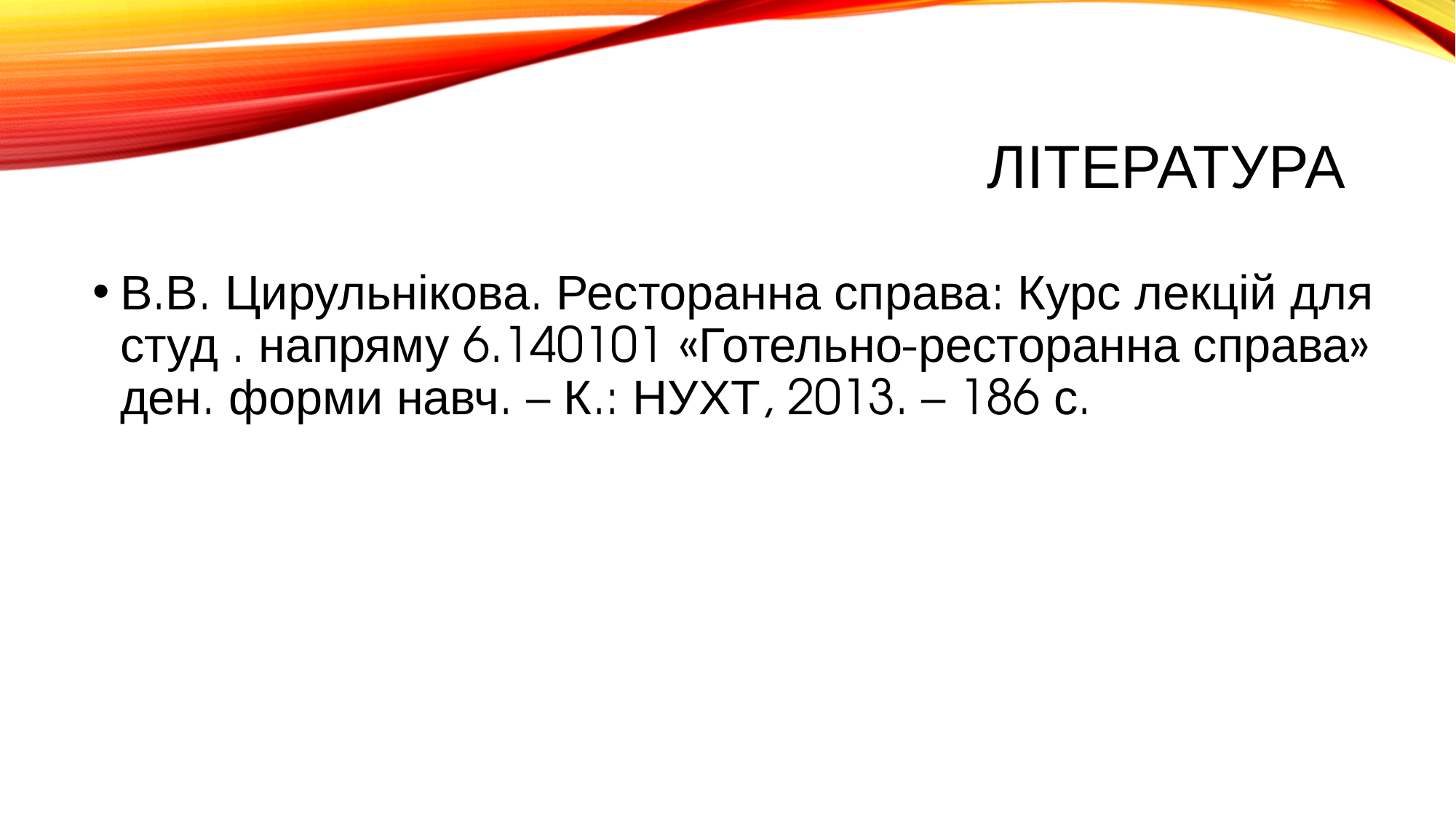

# Література
В.В. Цирульнікова. Ресторанна справа: Курс лекцій для студ . напряму 6.140101 «Готельно-ресторанна справа» ден. форми навч. – К.: НУХТ, 2013. – 186 с.